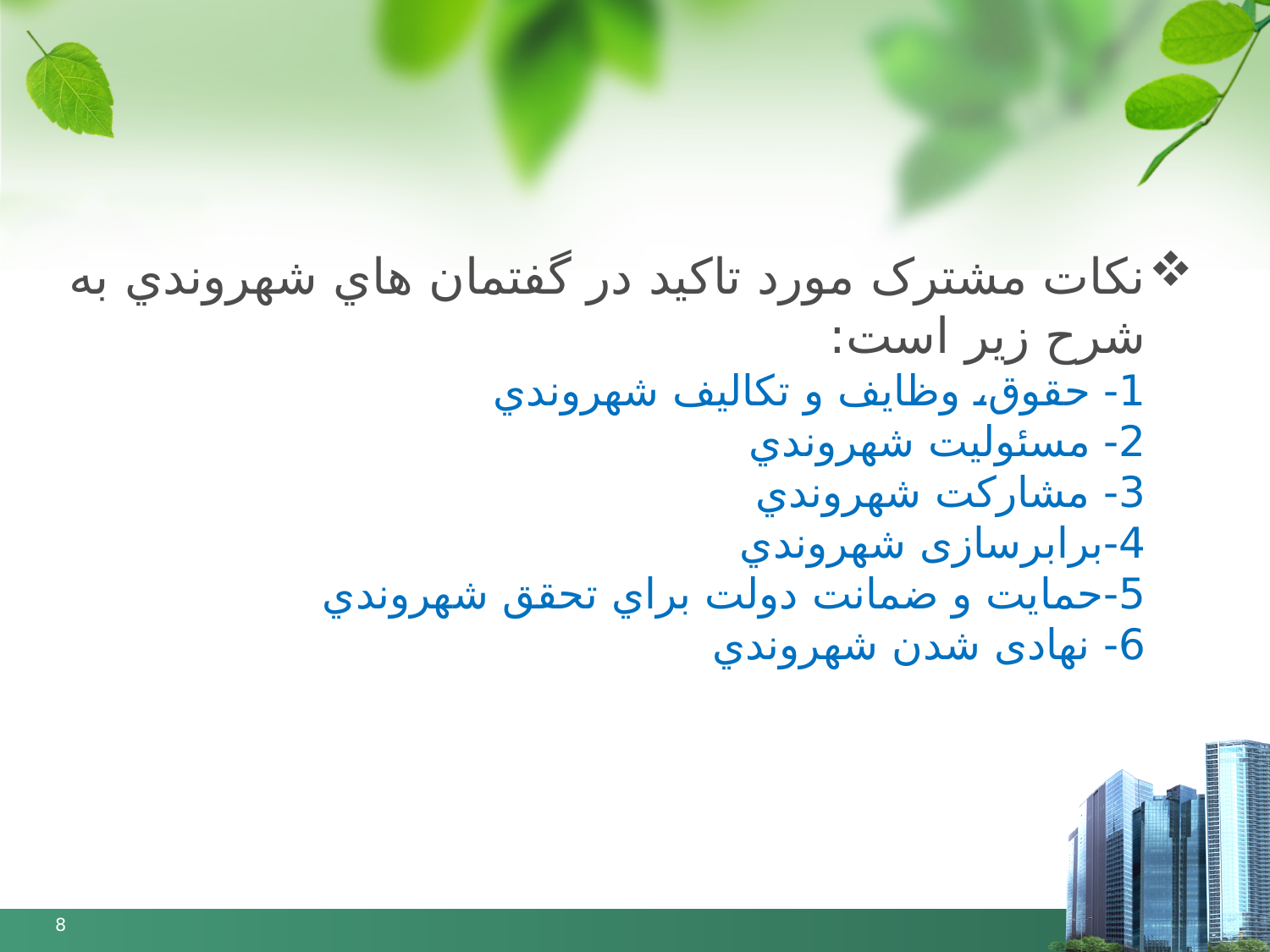

نکات مشترک مورد تاكيد در گفتمان هاي شهروندي به شرح زیر است:
1- حقوق، وظايف و تکالیف شهروندي
2- مسئولیت شهروندي
3- مشارکت شهروندي
4-برابرسازی شهروندي
5-حمایت و ضمانت دولت براي تحقق شهروندي
6- نهادی شدن شهروندي
8